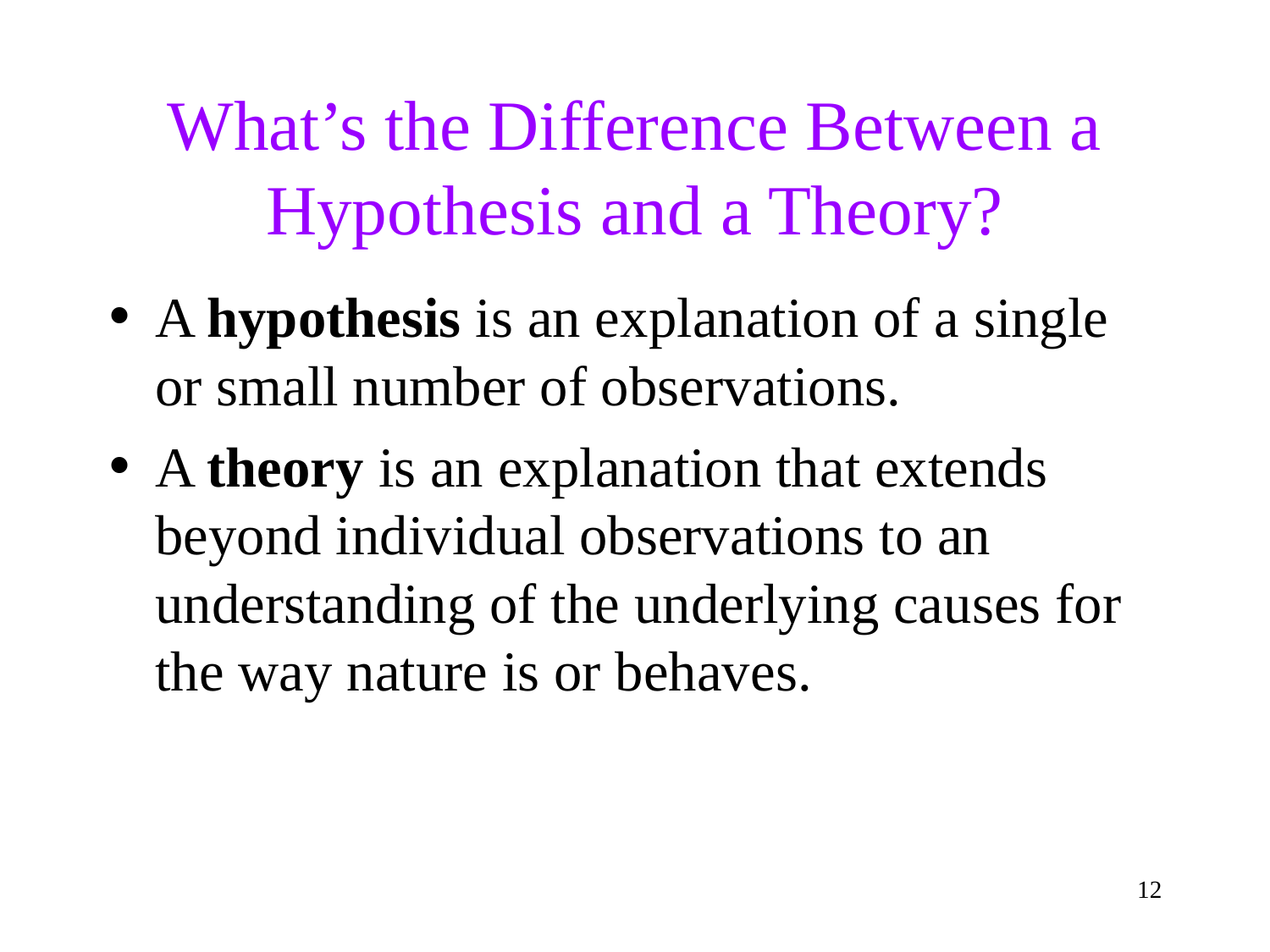

What’s the Difference Between a Hypothesis and a Theory?
A hypothesis is an explanation of a single or small number of observations.
A theory is an explanation that extends beyond individual observations to an understanding of the underlying causes for the way nature is or behaves.
12